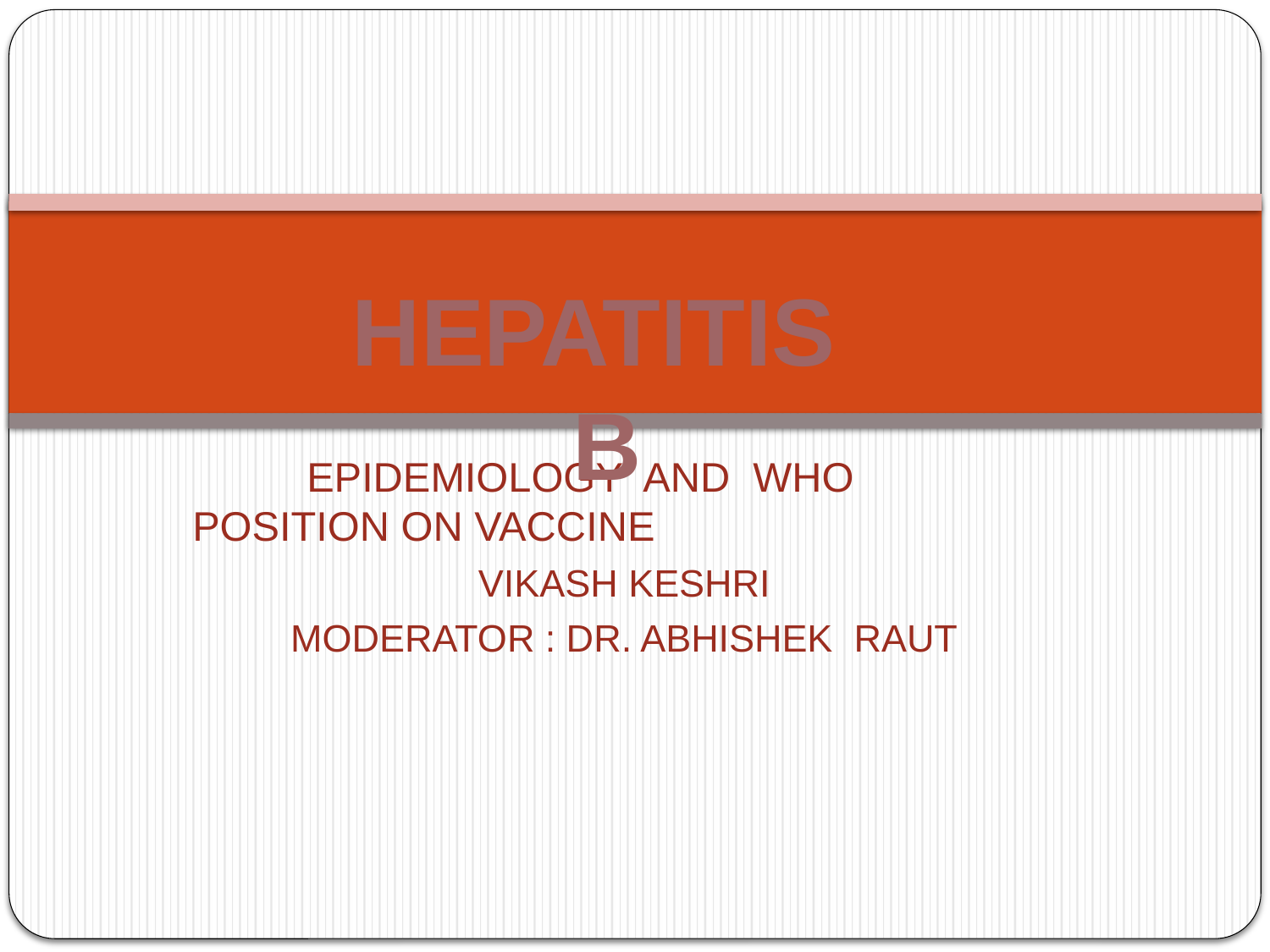

HEPATITIS  B

	EPIDEMIOLOGY  AND  WHO       	POSITION ON VACCINE
VIKASH KESHRI
MODERATOR : DR. ABHISHEK  RAUT